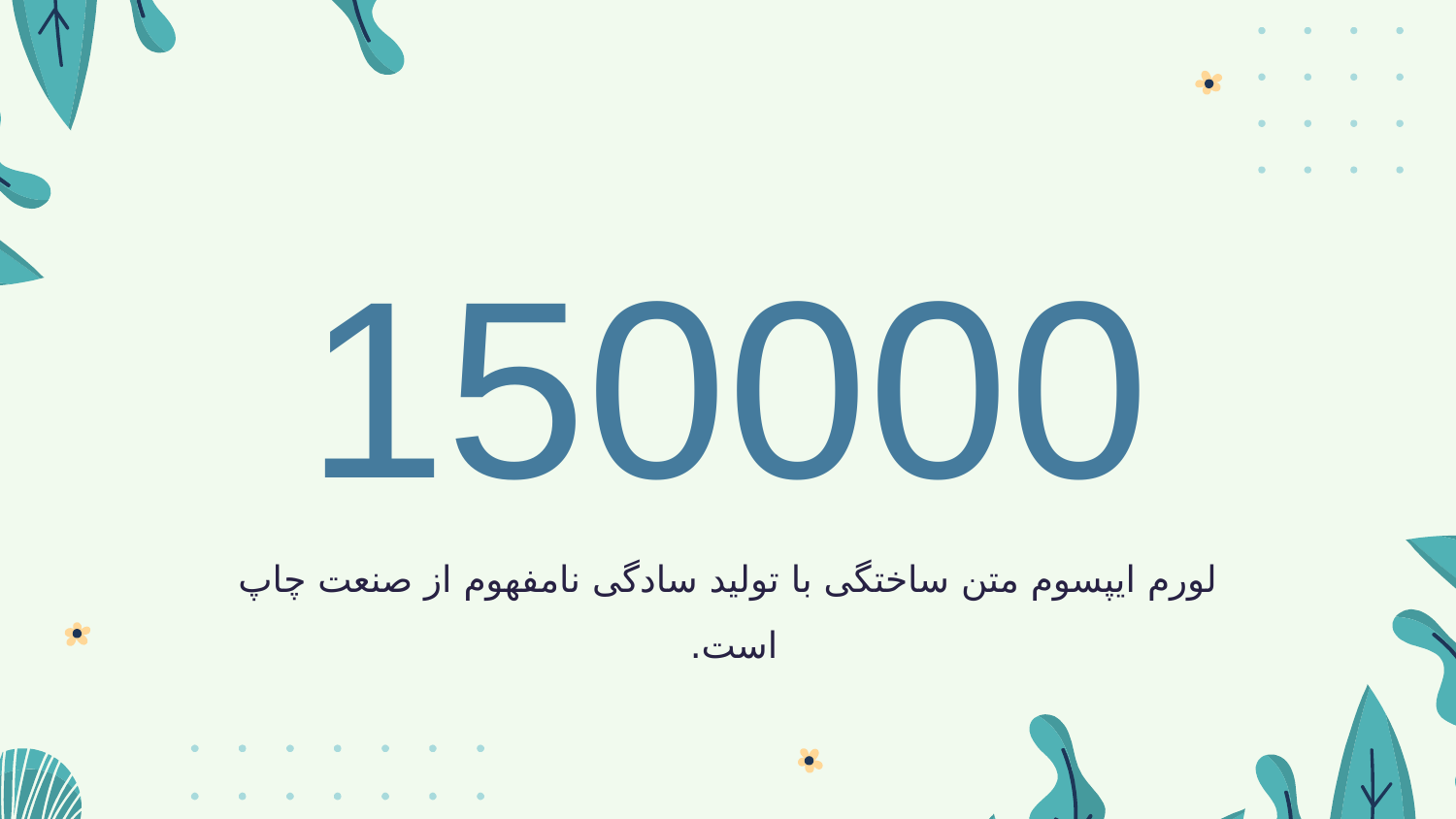

# 150000
لورم ایپسوم متن ساختگی با تولید سادگی نامفهوم از صنعت چاپ است.